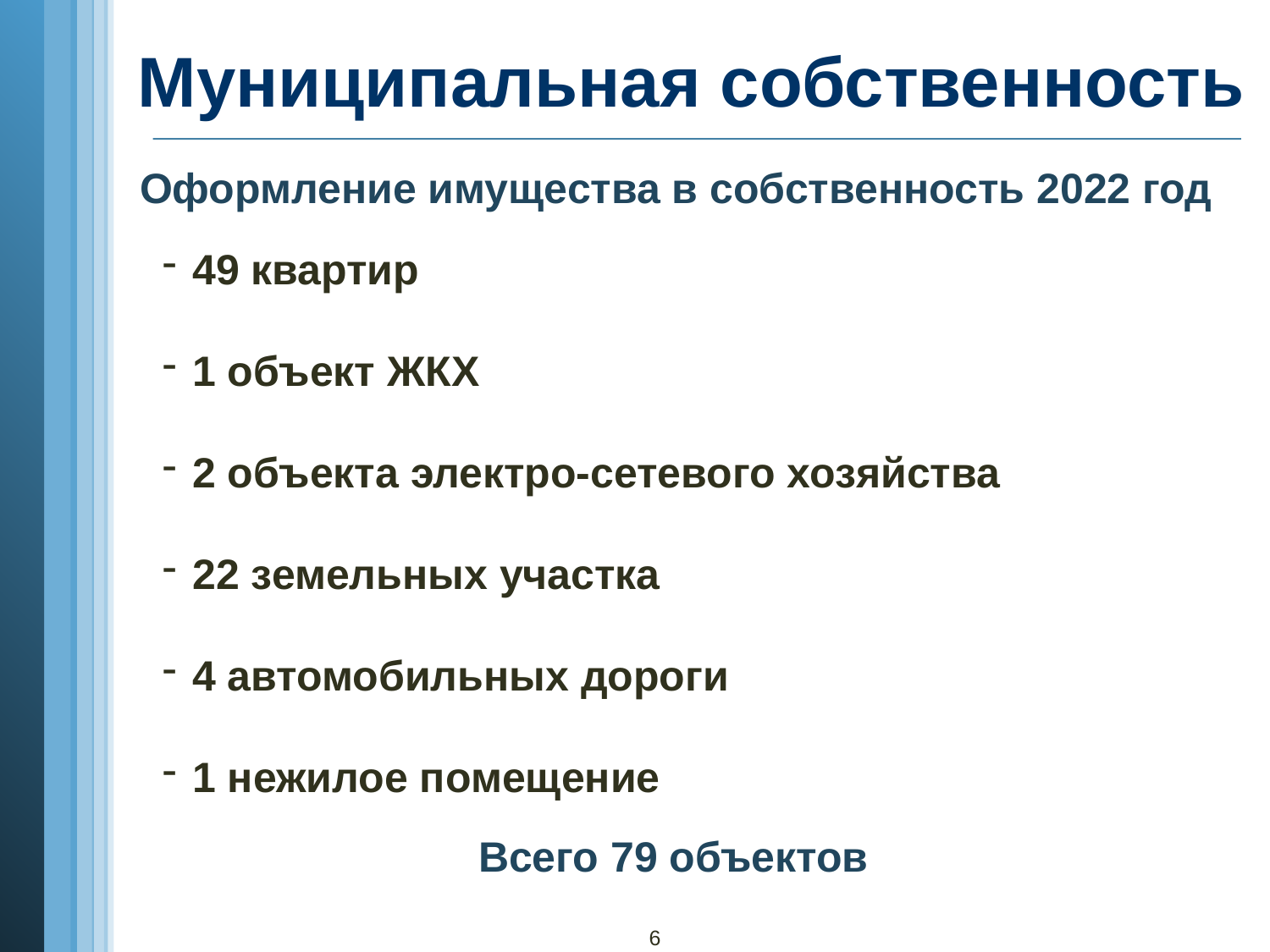

# Муниципальная собственность
Оформление имущества в собственность 2022 год
49 квартир

1 объект ЖКХ

2 объекта электро-сетевого хозяйства

22 земельных участка

4 автомобильных дороги

1 нежилое помещение

Всего 79 объектов
6